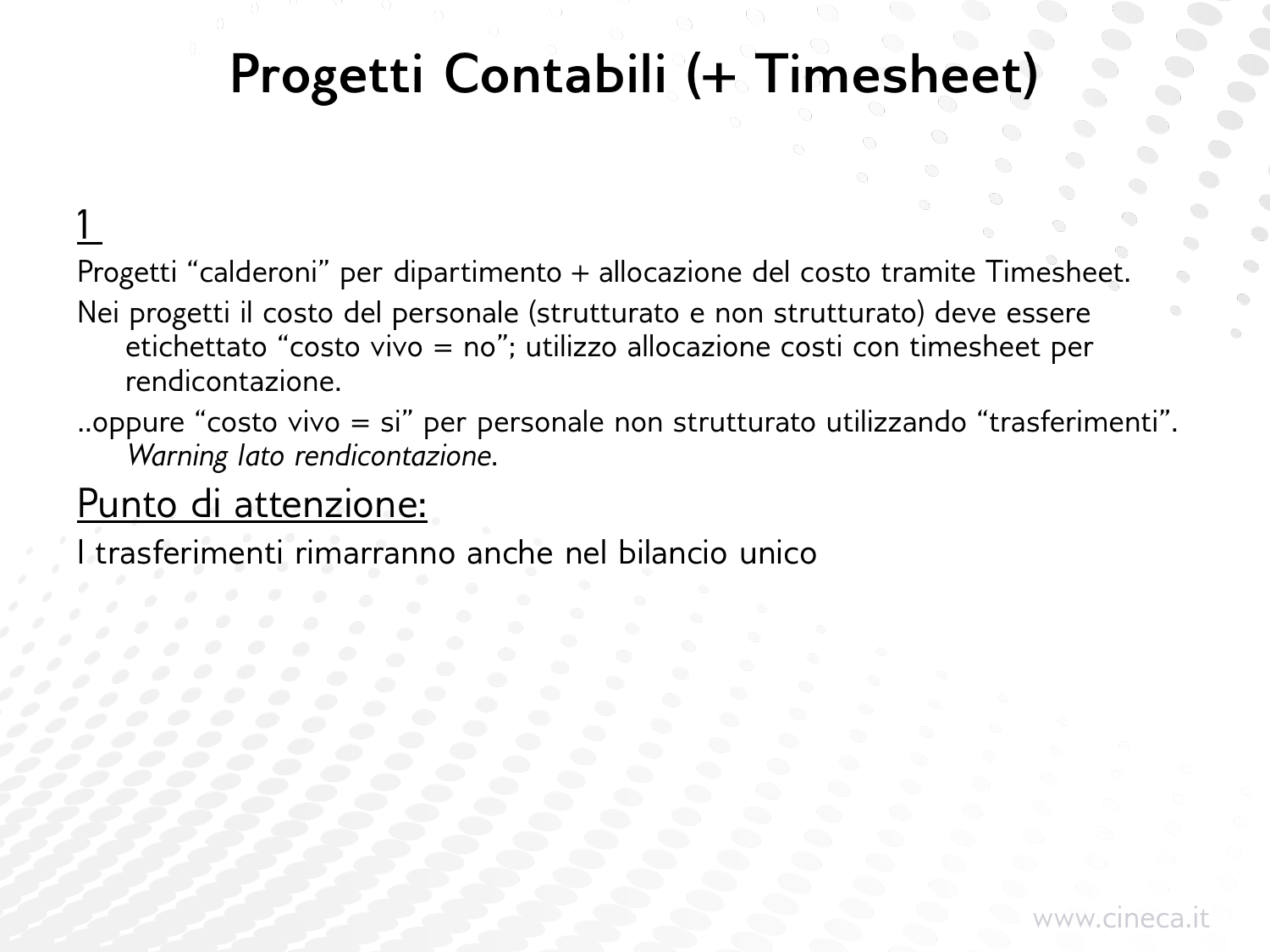

Progetti Contabili (+ Timesheet)
1
Progetti “calderoni” per dipartimento + allocazione del costo tramite Timesheet.
Nei progetti il costo del personale (strutturato e non strutturato) deve essere etichettato “costo vivo = no”; utilizzo allocazione costi con timesheet per rendicontazione.
..oppure “costo vivo = si” per personale non strutturato utilizzando “trasferimenti”. Warning lato rendicontazione.
Punto di attenzione:
I trasferimenti rimarranno anche nel bilancio unico